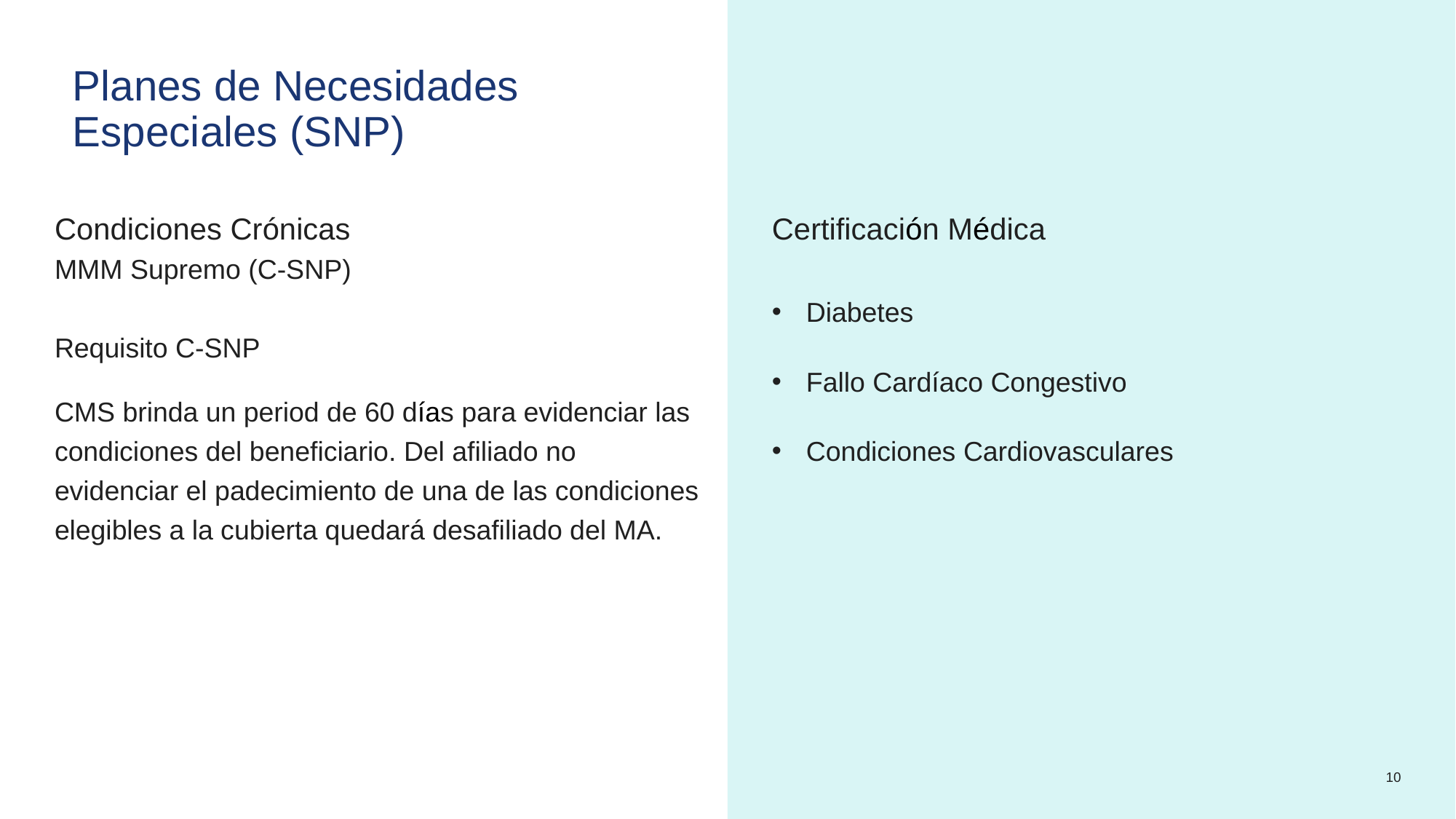

# Planes de Necesidades Especiales (SNP): C-SNP
Planes de Necesidades Especiales (SNP)
Condiciones Crónicas
MMM Supremo (C-SNP)

Requisito C-SNP
CMS brinda un period de 60 días para evidenciar las condiciones del beneficiario. Del afiliado no evidenciar el padecimiento de una de las condiciones elegibles a la cubierta quedará desafiliado del MA.

Certificación Médica
Diabetes
Fallo Cardíaco Congestivo
Condiciones Cardiovasculares